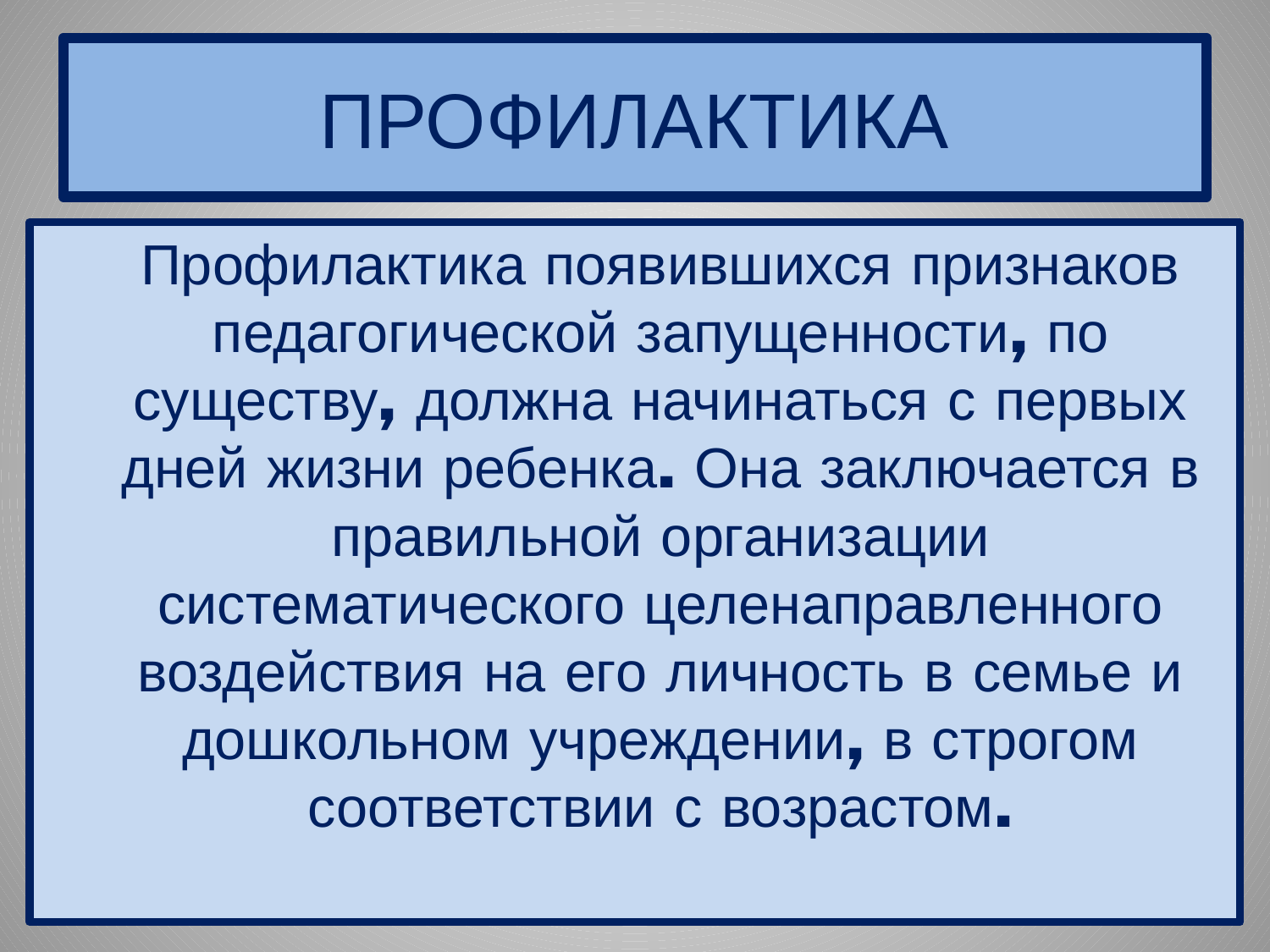

# ПРОФИЛАКТИКА
	Профилактика появившихся признаков педагогической запущенности, по существу, должна начинаться с первых дней жизни ребенка. Она заключается в правильной организации систематического целенаправленного воздействия на его личность в семье и дошкольном учреждении, в строгом соответствии с возрастом.